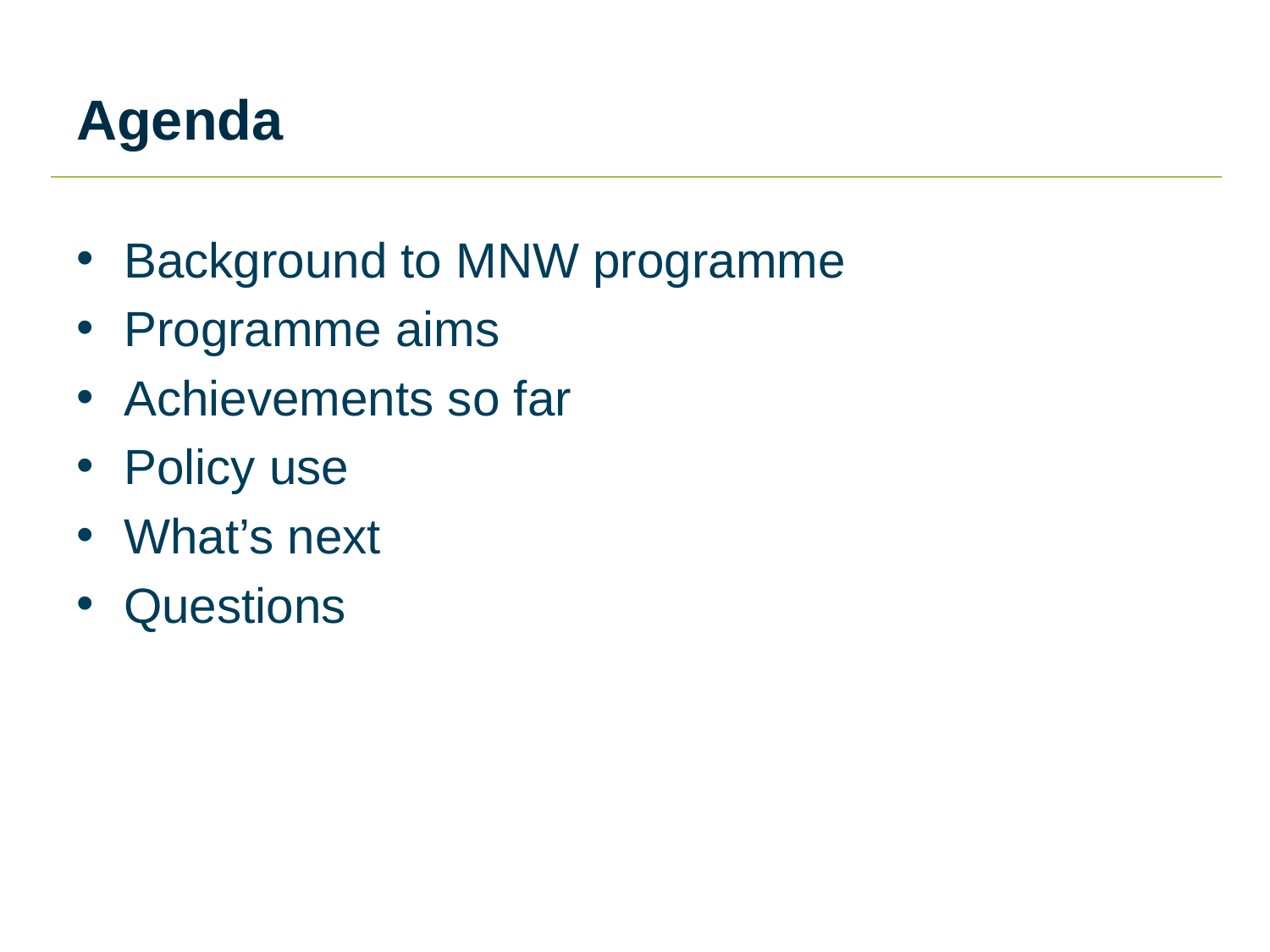

# Agenda
Background to MNW programme
Programme aims
Achievements so far
Policy use
What’s next
Questions